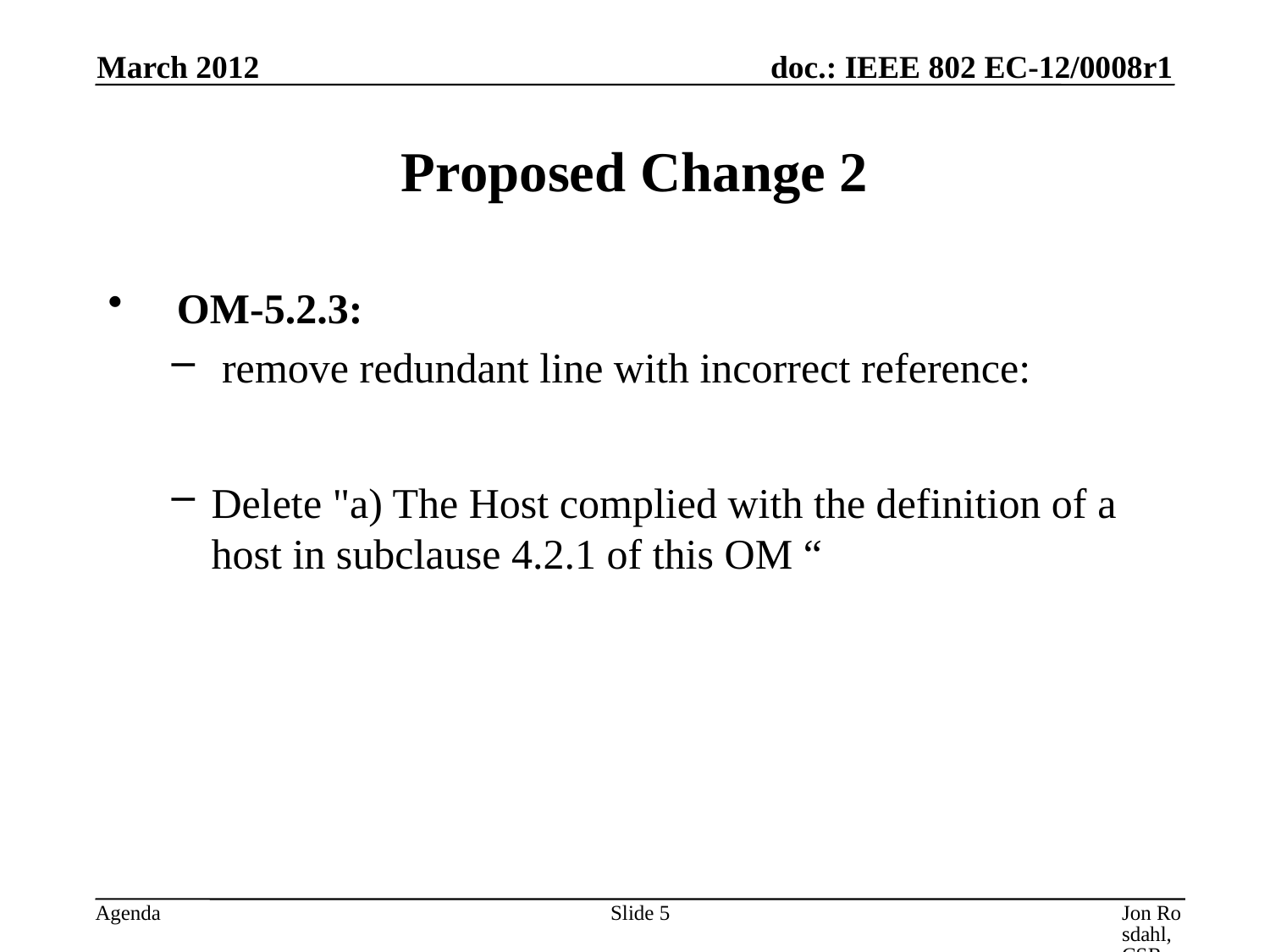

March 2012
# Proposed Change 2
  OM-5.2.3:
 remove redundant line with incorrect reference:

Delete "a) The Host complied with the definition of a host in subclause 4.2.1 of this OM “

Slide 5
Jon Rosdahl, CSR